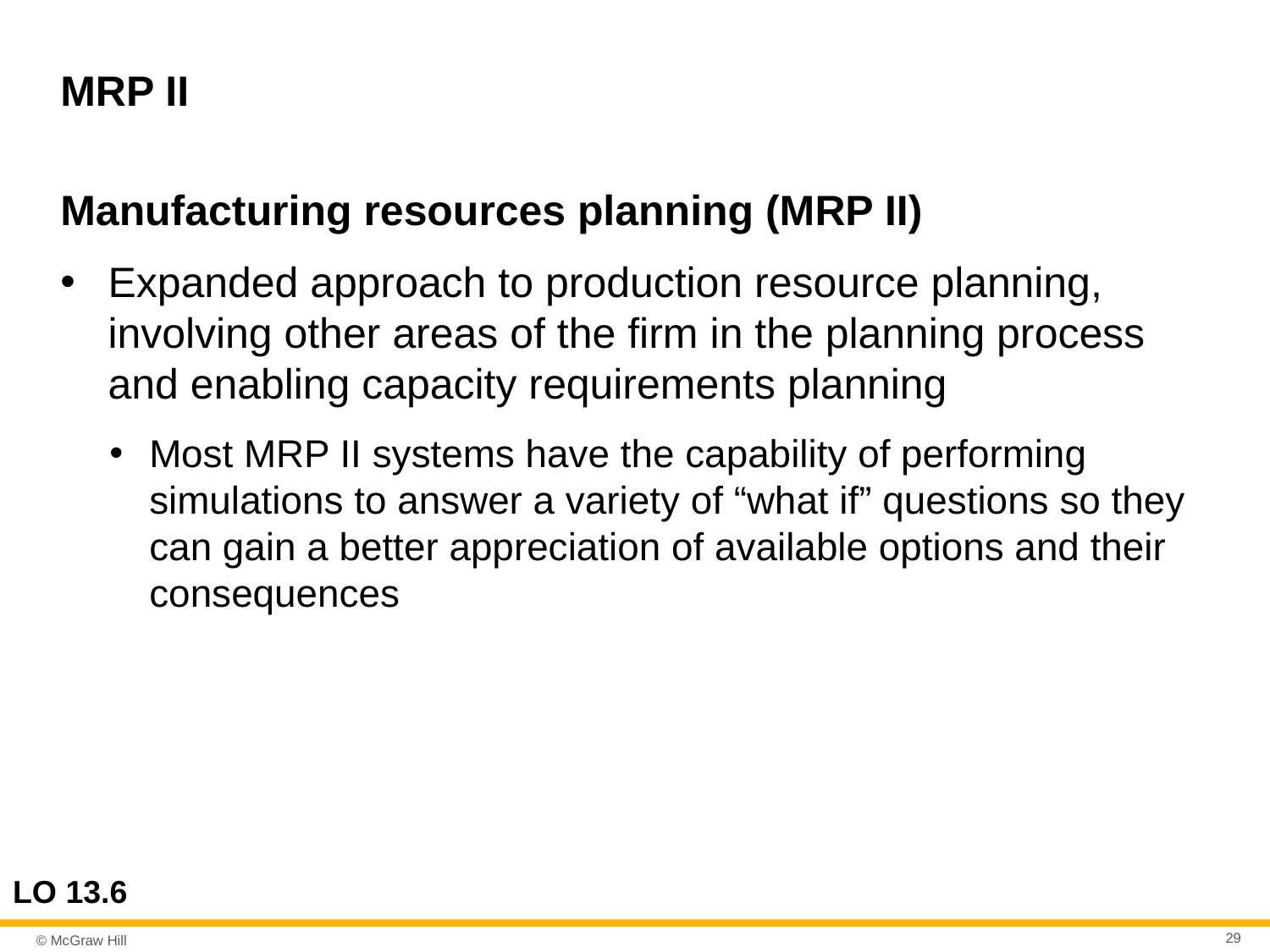

# MRP II
Manufacturing resources planning (MRP II)
Expanded approach to production resource planning, involving other areas of the firm in the planning process and enabling capacity requirements planning
Most MRP II systems have the capability of performing simulations to answer a variety of “what if” questions so they can gain a better appreciation of available options and their consequences
LO 13.6